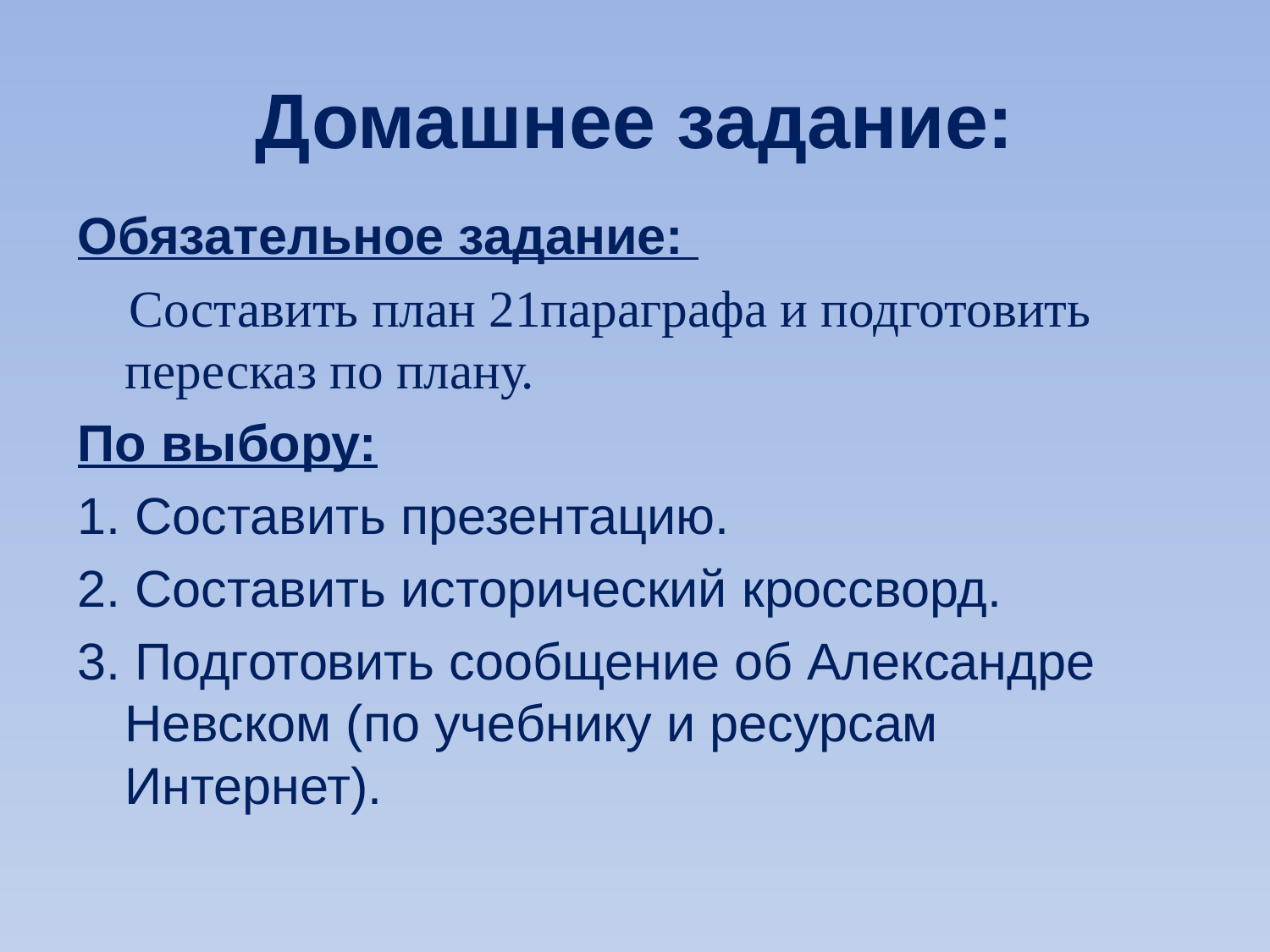

# Домашнее задание:
Обязательное задание:
    Составить план 21параграфа и подготовить пересказ по плану.
По выбору:
1. Составить презентацию.
2. Составить исторический кроссворд.
3. Подготовить сообщение об Александре Невском (по учебнику и ресурсам Интернет).